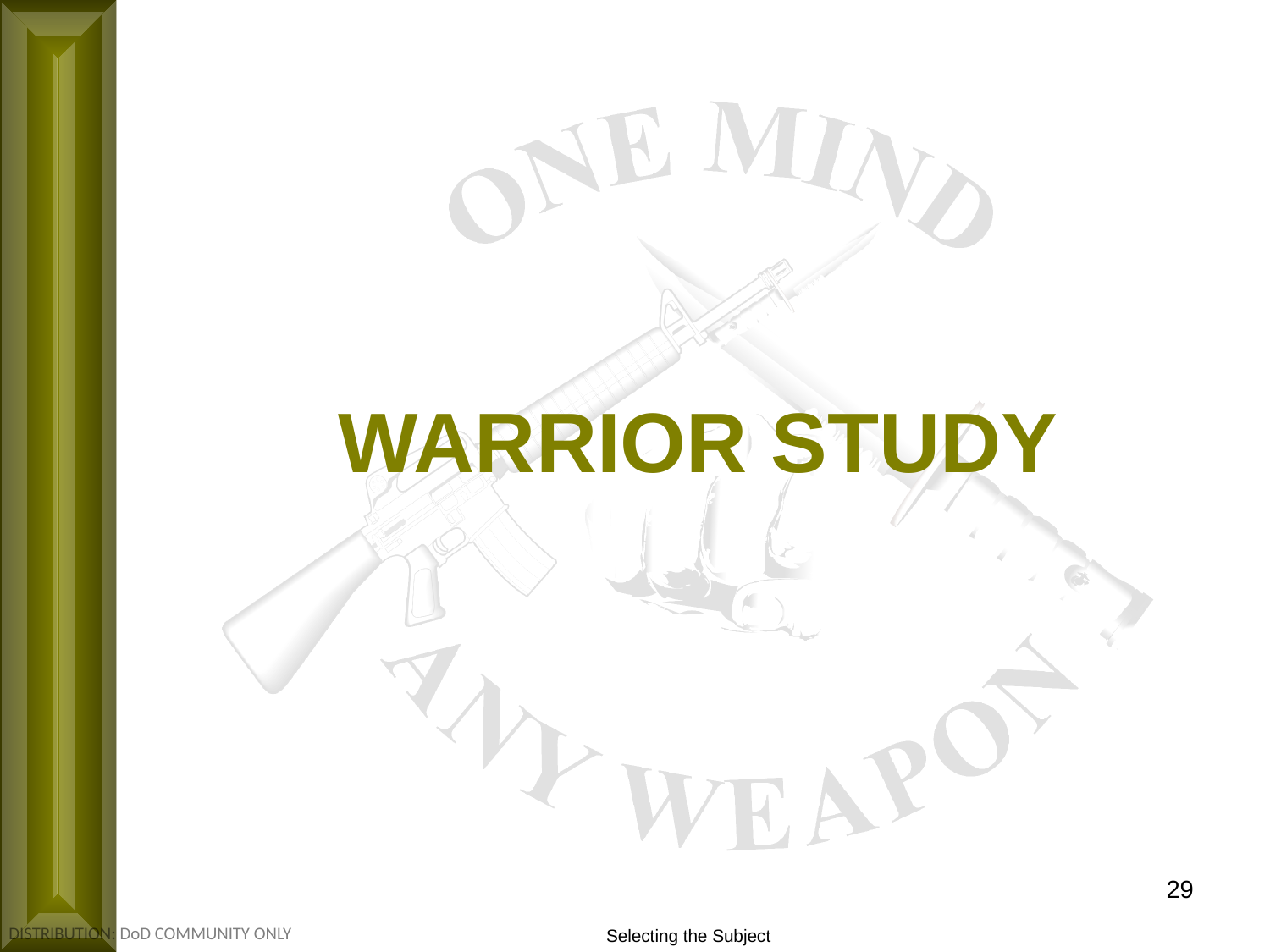

# WARRIOR STUDY
29
Selecting the Subject